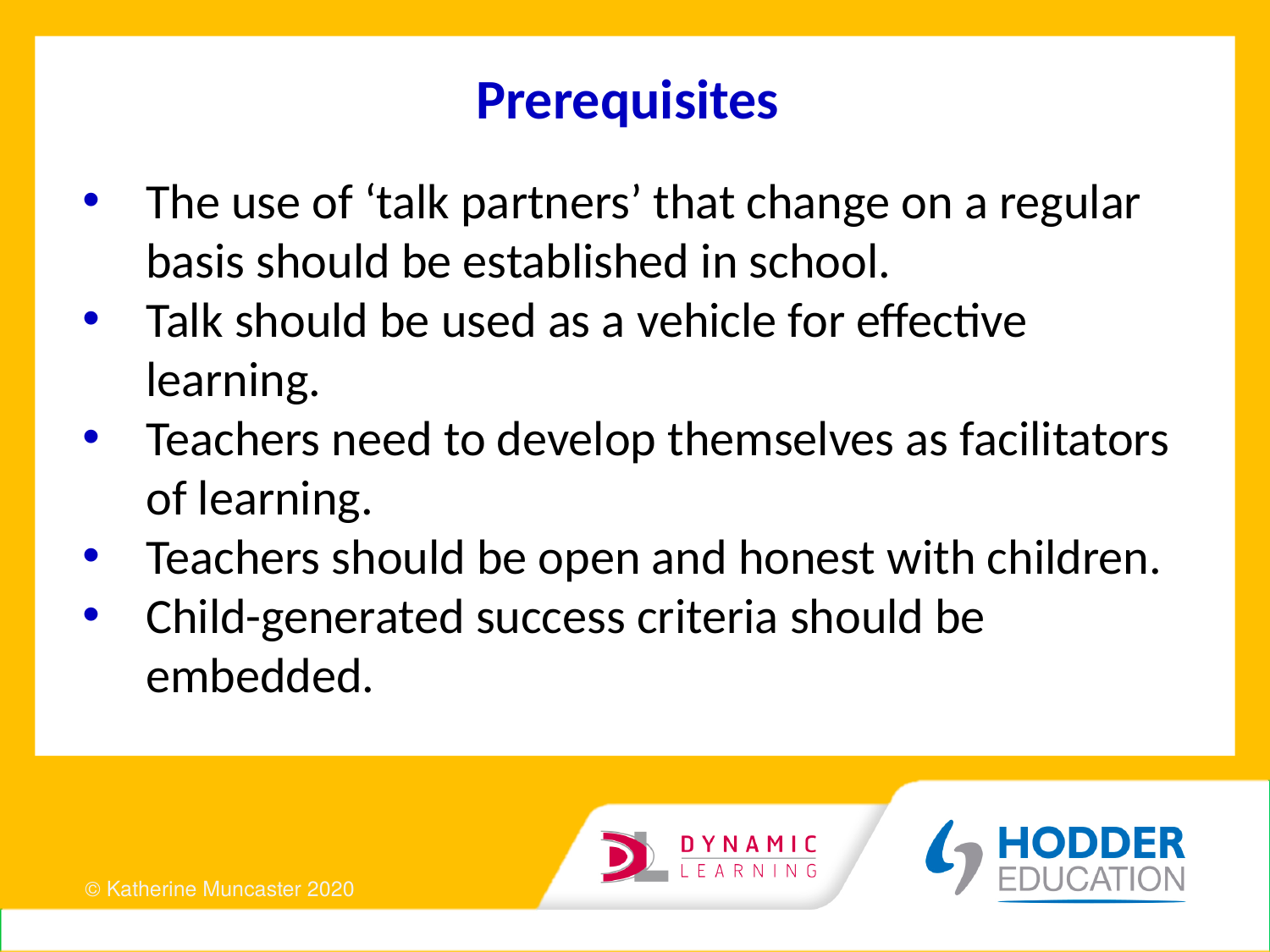

# Prerequisites
The use of ‘talk partners’ that change on a regular basis should be established in school.
Talk should be used as a vehicle for effective learning.
Teachers need to develop themselves as facilitators of learning.
Teachers should be open and honest with children.
Child-generated success criteria should be embedded.